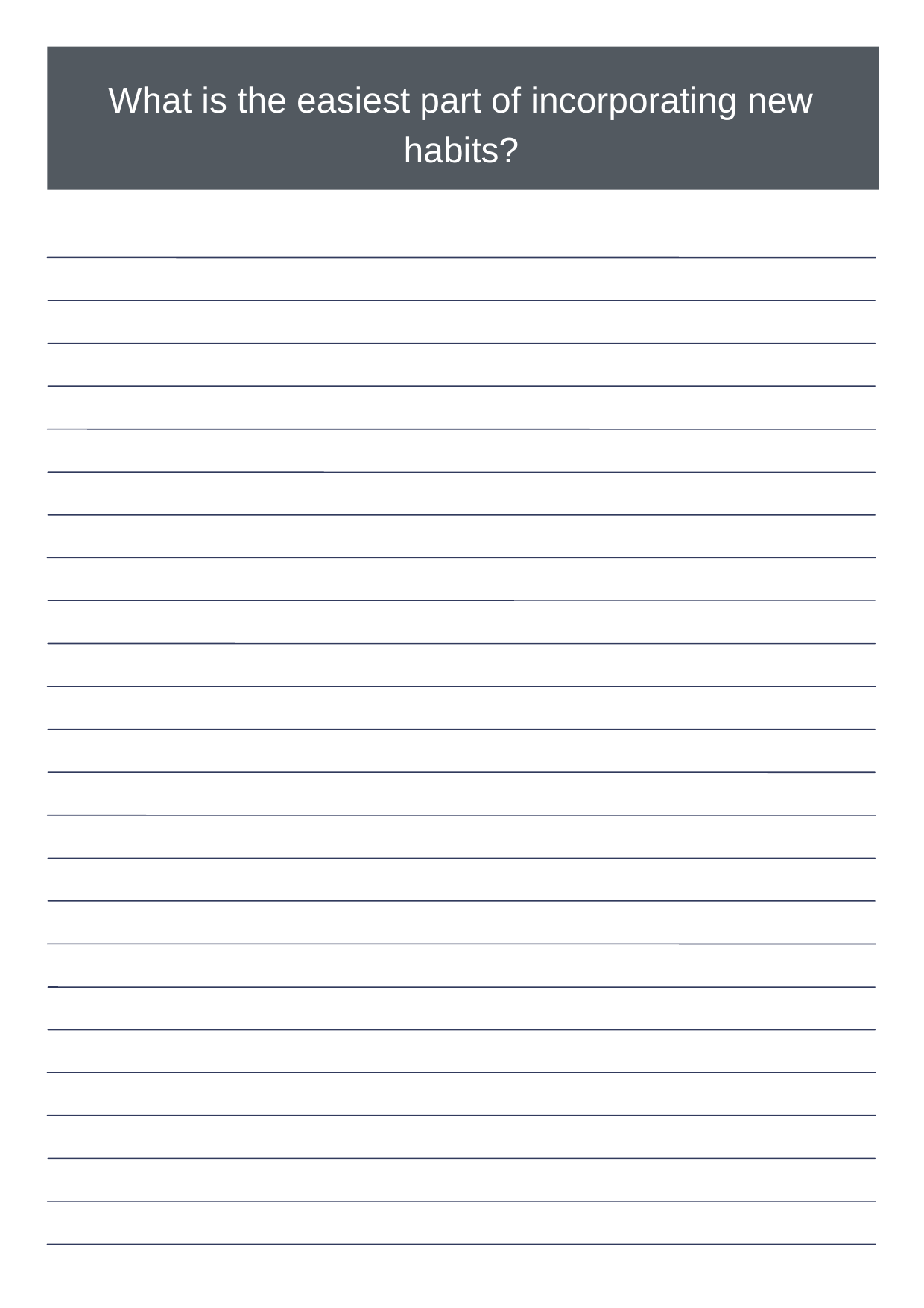

What is the easiest part of incorporating new habits?